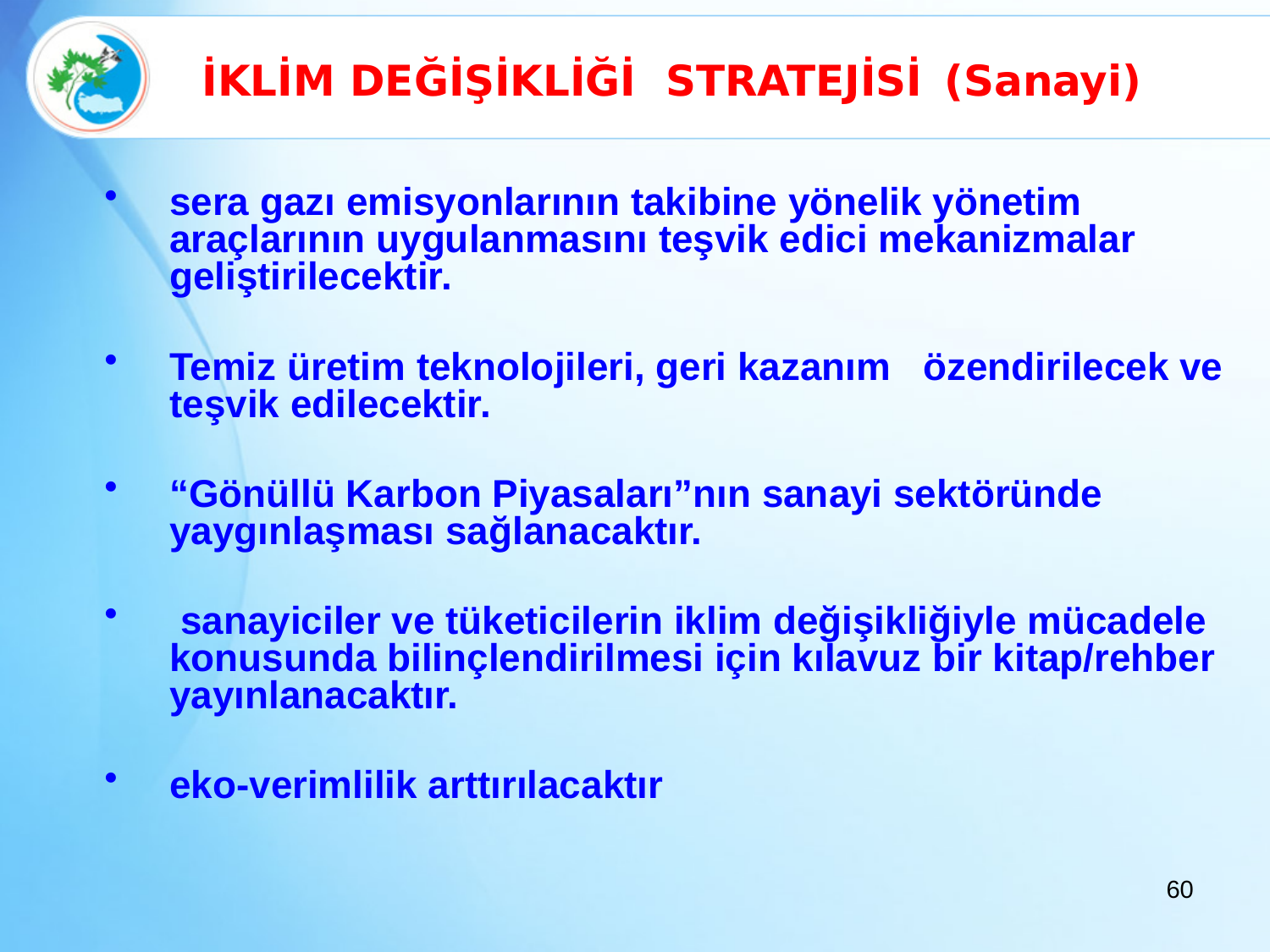

İKLİM DEĞİŞİKLİĞİ  STRATEJİSİ (Sanayi)

sera gazı emisyonlarının takibine yönelik yönetim araçlarının uygulanmasını teşvik edici mekanizmalar geliştirilecektir.

Temiz üretim teknolojileri, geri kazanım   özendirilecek ve teşvik edilecektir.

“Gönüllü Karbon Piyasaları”nın sanayi sektöründe yaygınlaşması sağlanacaktır.

 sanayiciler ve tüketicilerin iklim değişikliğiyle mücadele konusunda bilinçlendirilmesi için kılavuz bir kitap/rehber yayınlanacaktır.

eko-verimlilik arttırılacaktır
60